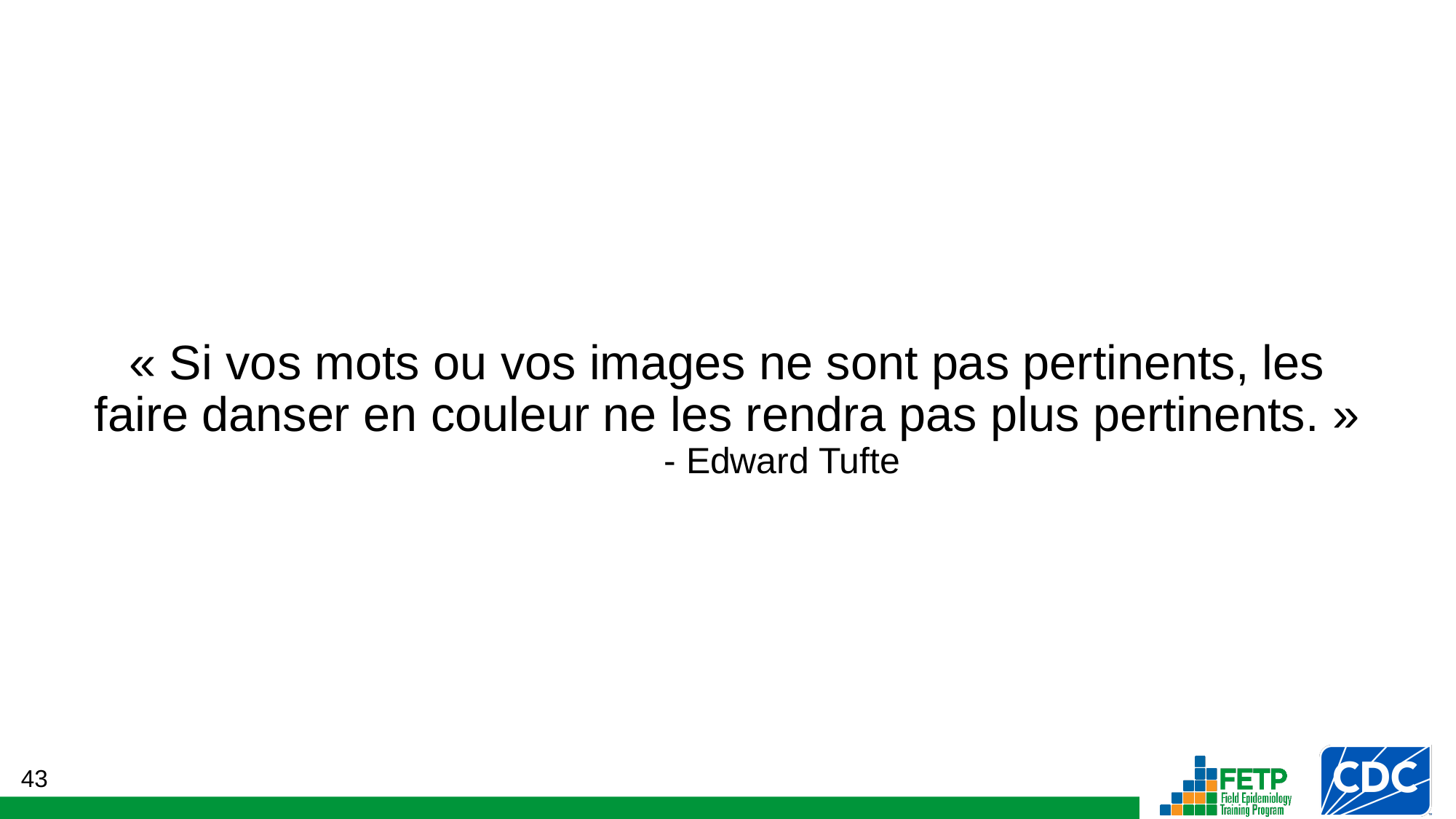

« Si vos mots ou vos images ne sont pas pertinents, les faire danser en couleur ne les rendra pas plus pertinents. »
	- Edward Tufte